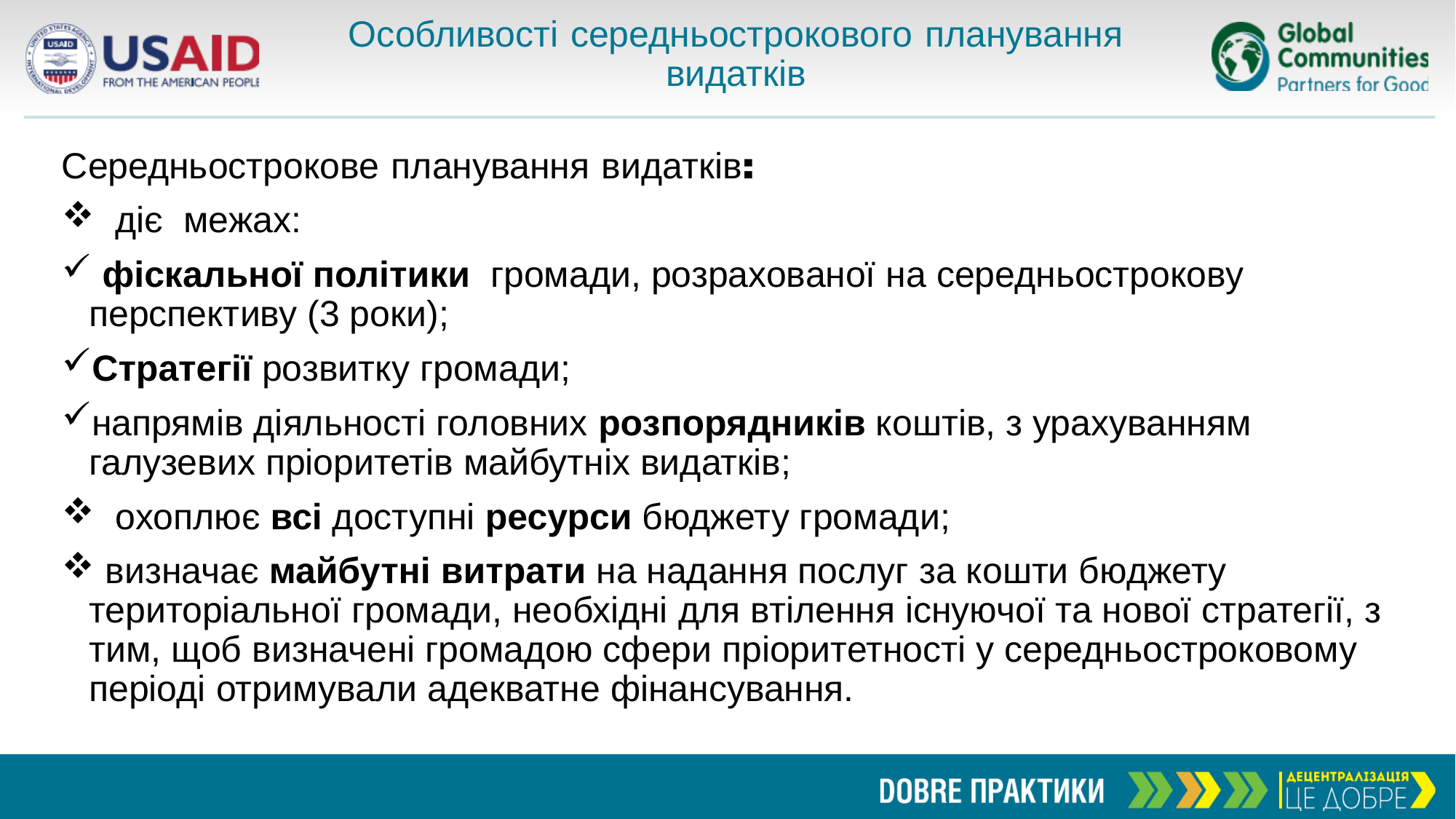

# Особливості середньострокового планування видатків
Середньострокове планування видатків:
  діє  межах:
 фіскальної політики  громади, розрахованої на середньострокову перспективу (3 роки);
Стратегії розвитку громади;
напрямів діяльності головних розпорядників коштів, з урахуванням галузевих пріоритетів майбутніх видатків;
  охоплює всі доступні ресурси бюджету громади;
 визначає майбутні витрати на надання послуг за кошти бюджету територіальної громади, необхідні для втілення існуючої та нової стратегії, з тим, щоб визначені громадою сфери пріоритетності у середньостроковому періоді отримували адекватне фінансування.